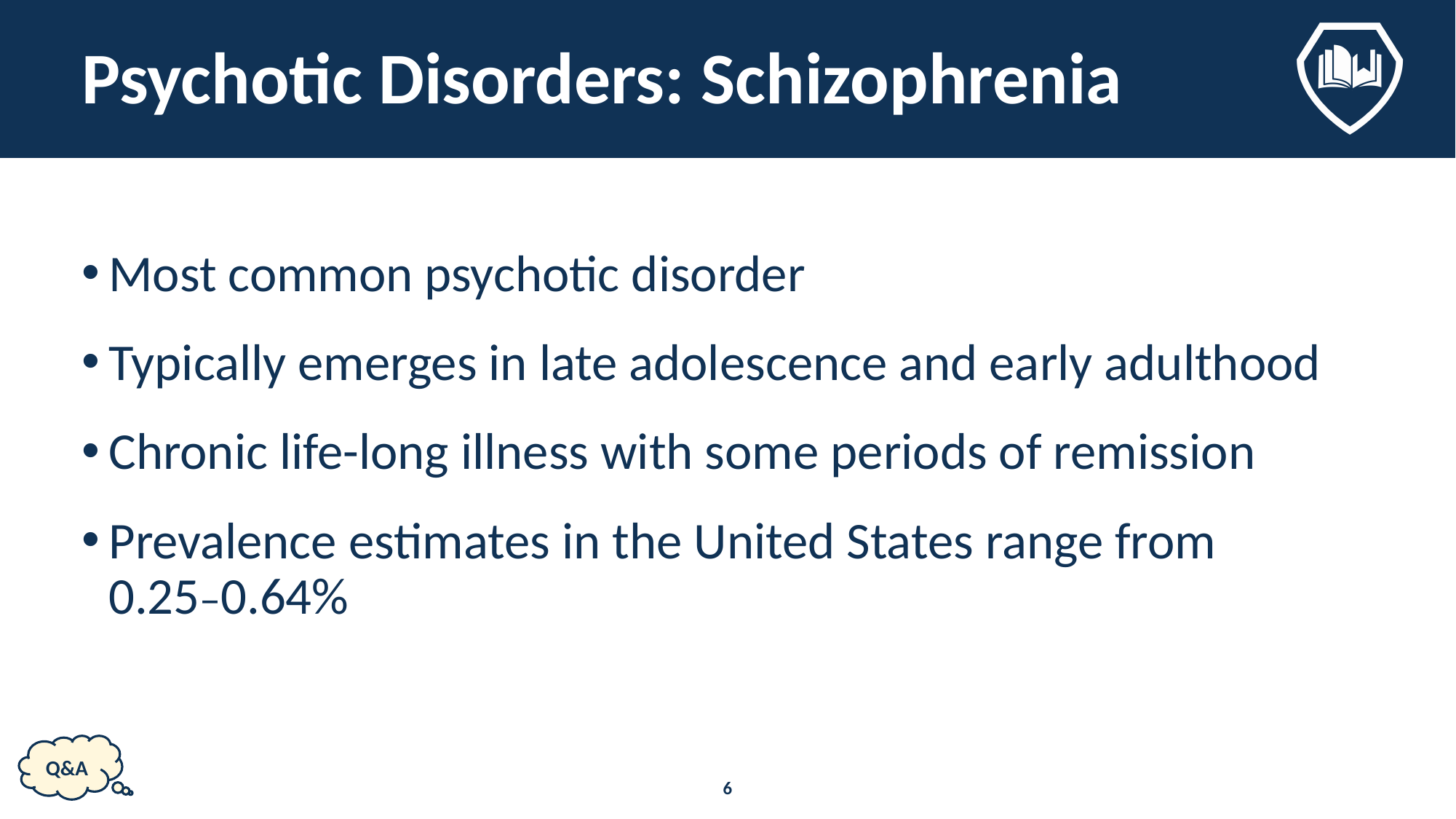

# Psychotic Disorders: Schizophrenia
Most common psychotic disorder
Typically emerges in late adolescence and early adulthood
Chronic life-long illness with some periods of remission
Prevalence estimates in the United States range from
0.25–0.64%
Q&A